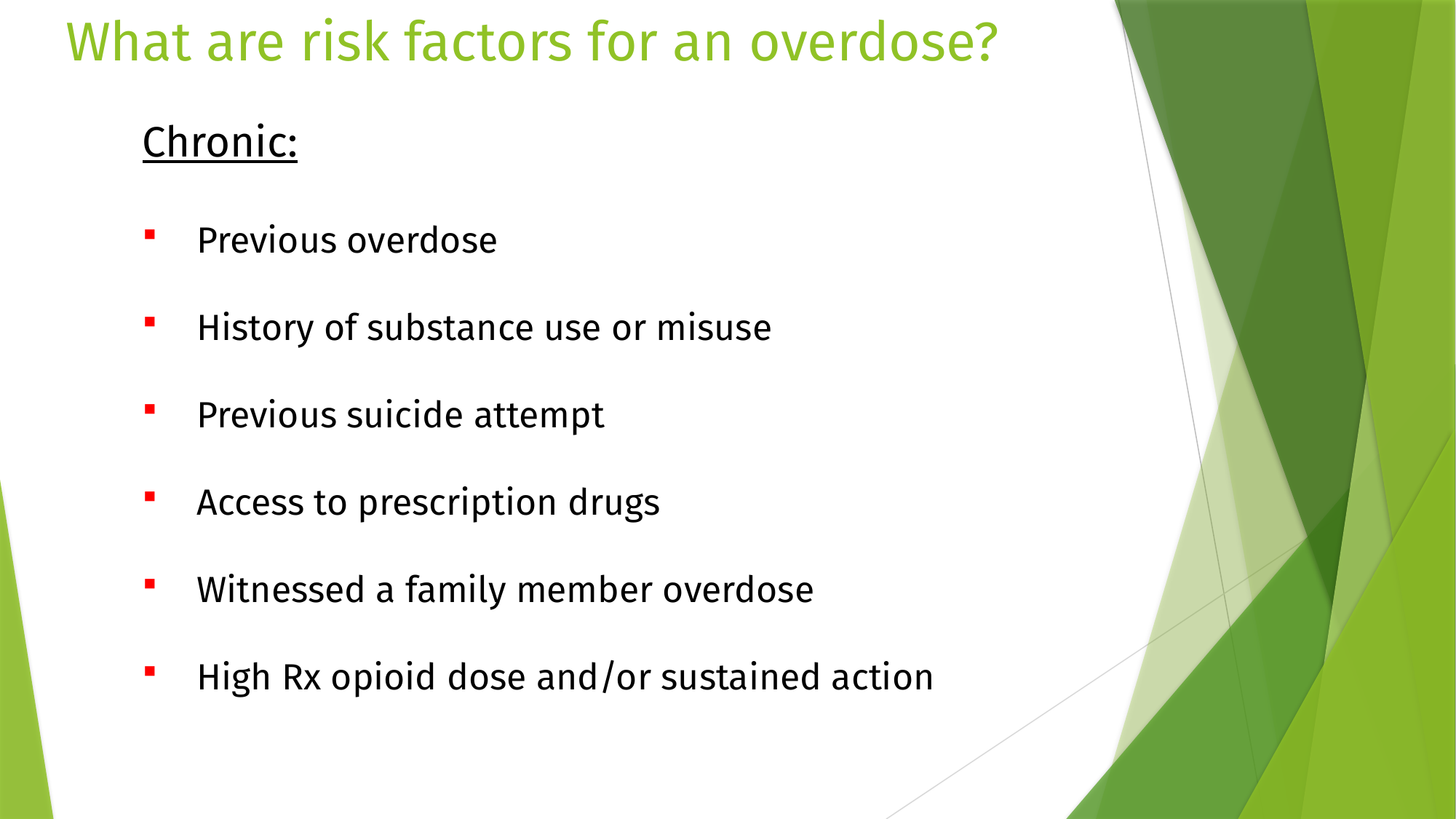

# What are risk factors for an overdose?
Chronic:

Previous overdose

History of substance use or misuse

Previous suicide attempt

Access to prescription drugs

Witnessed a family member overdose

High Rx opioid dose and/or sustained action